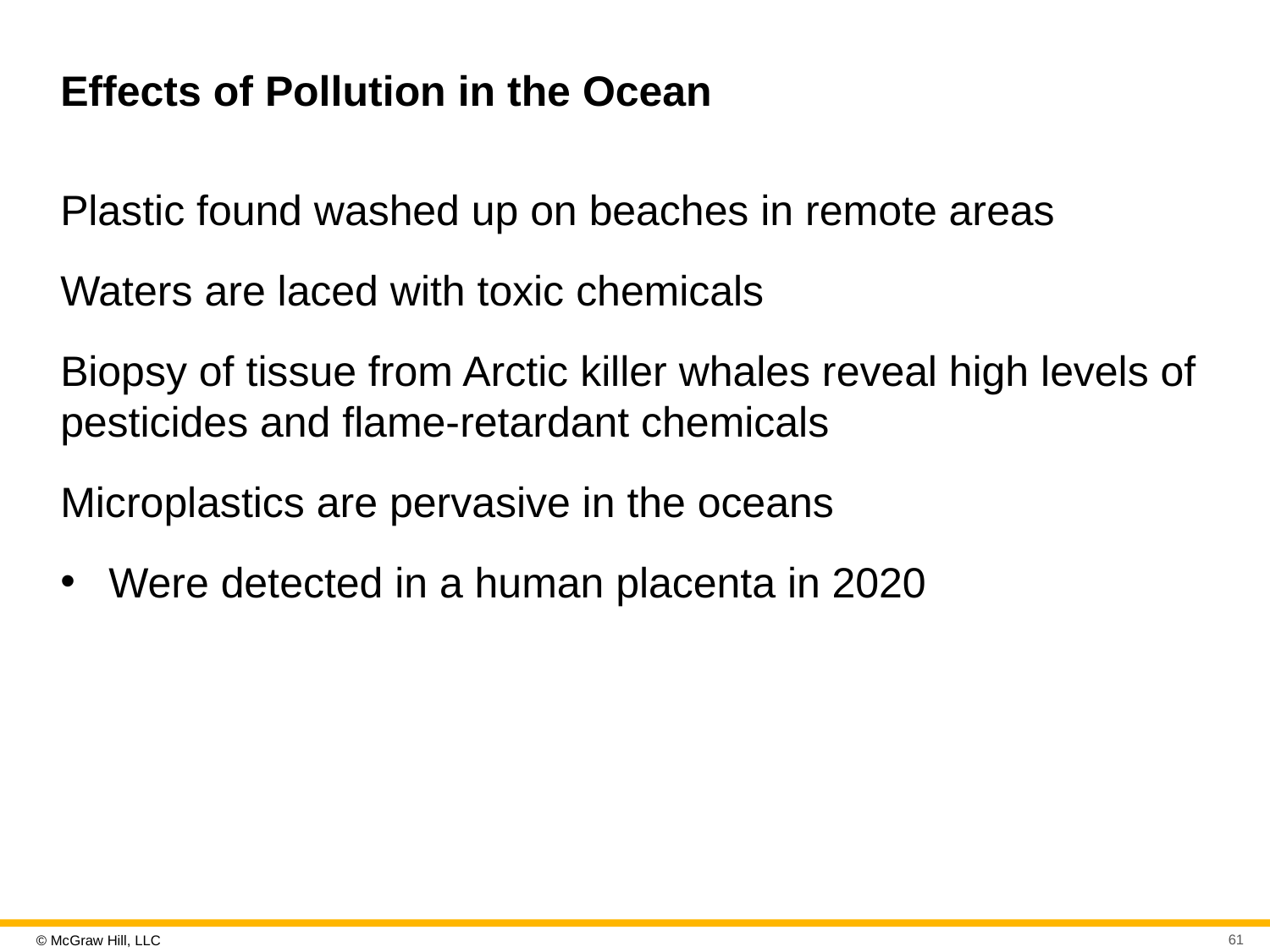

# Effects of Pollution in the Ocean
Plastic found washed up on beaches in remote areas
Waters are laced with toxic chemicals
Biopsy of tissue from Arctic killer whales reveal high levels of pesticides and flame-retardant chemicals
Microplastics are pervasive in the oceans
Were detected in a human placenta in 2020
61